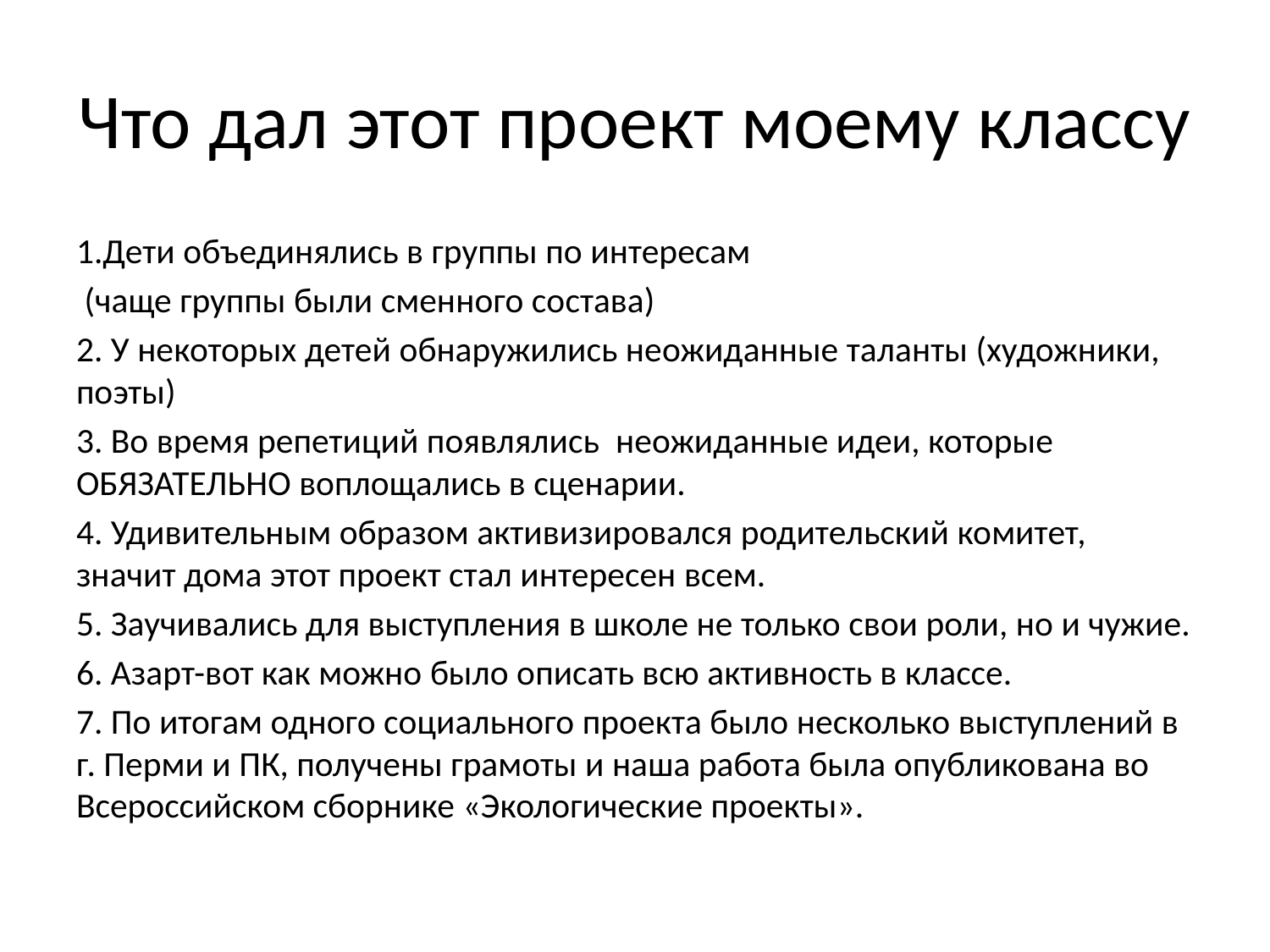

# Что дал этот проект моему классу
1.Дети объединялись в группы по интересам
 (чаще группы были сменного состава)
2. У некоторых детей обнаружились неожиданные таланты (художники, поэты)
3. Во время репетиций появлялись  неожиданные идеи, которые ОБЯЗАТЕЛЬНО воплощались в сценарии.
4. Удивительным образом активизировался родительский комитет, значит дома этот проект стал интересен всем.
5. Заучивались для выступления в школе не только свои роли, но и чужие.
6. Азарт-вот как можно было описать всю активность в классе.
7. По итогам одного социального проекта было несколько выступлений в г. Перми и ПК, получены грамоты и наша работа была опубликована во Всероссийском сборнике «Экологические проекты».